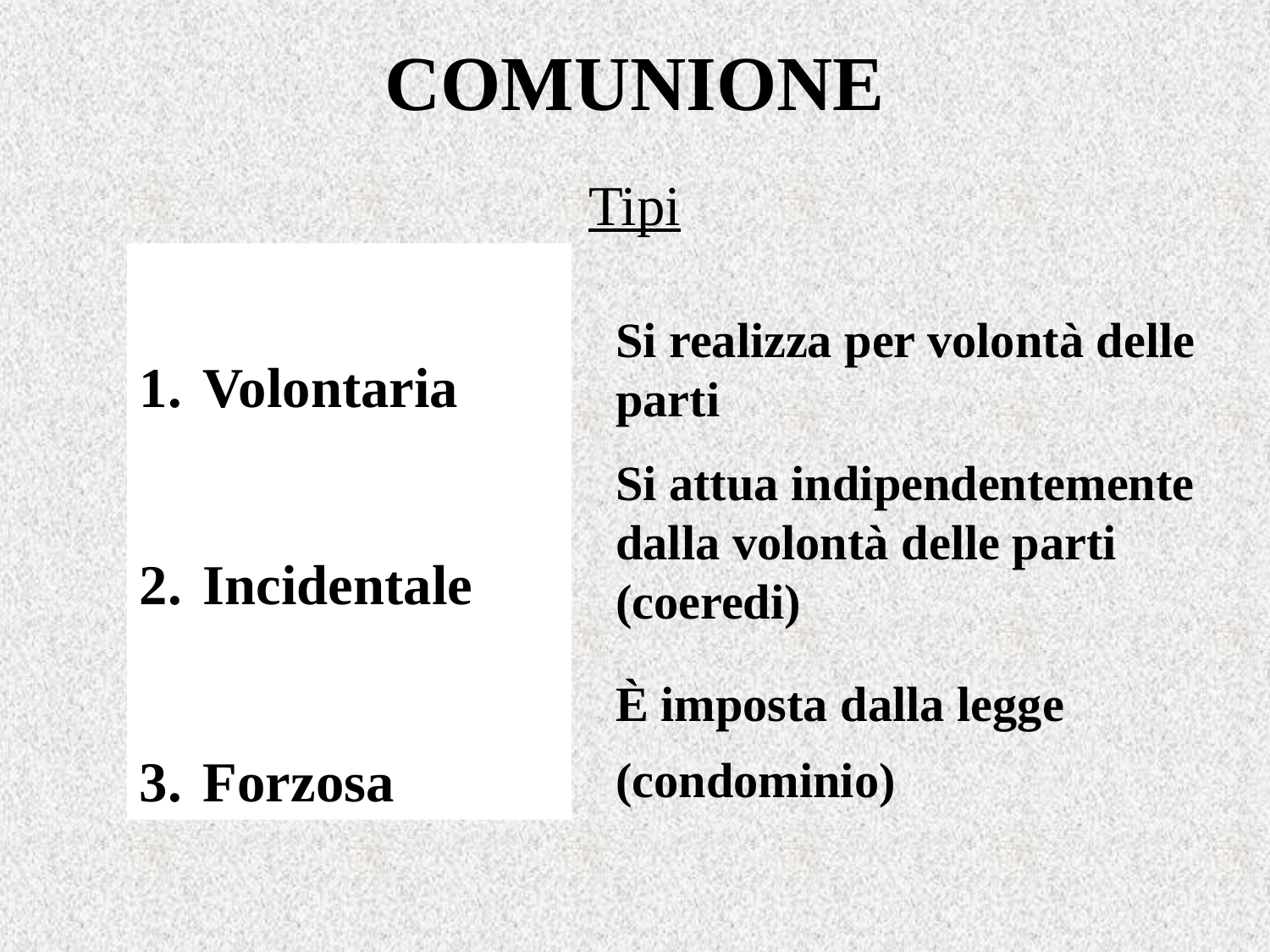

# COMUNIONE
Tipi
Volontaria
Incidentale
Forzosa
Si realizza per volontà delle parti
Si attua indipendentemente dalla volontà delle parti (coeredi)
È imposta dalla legge (condominio)